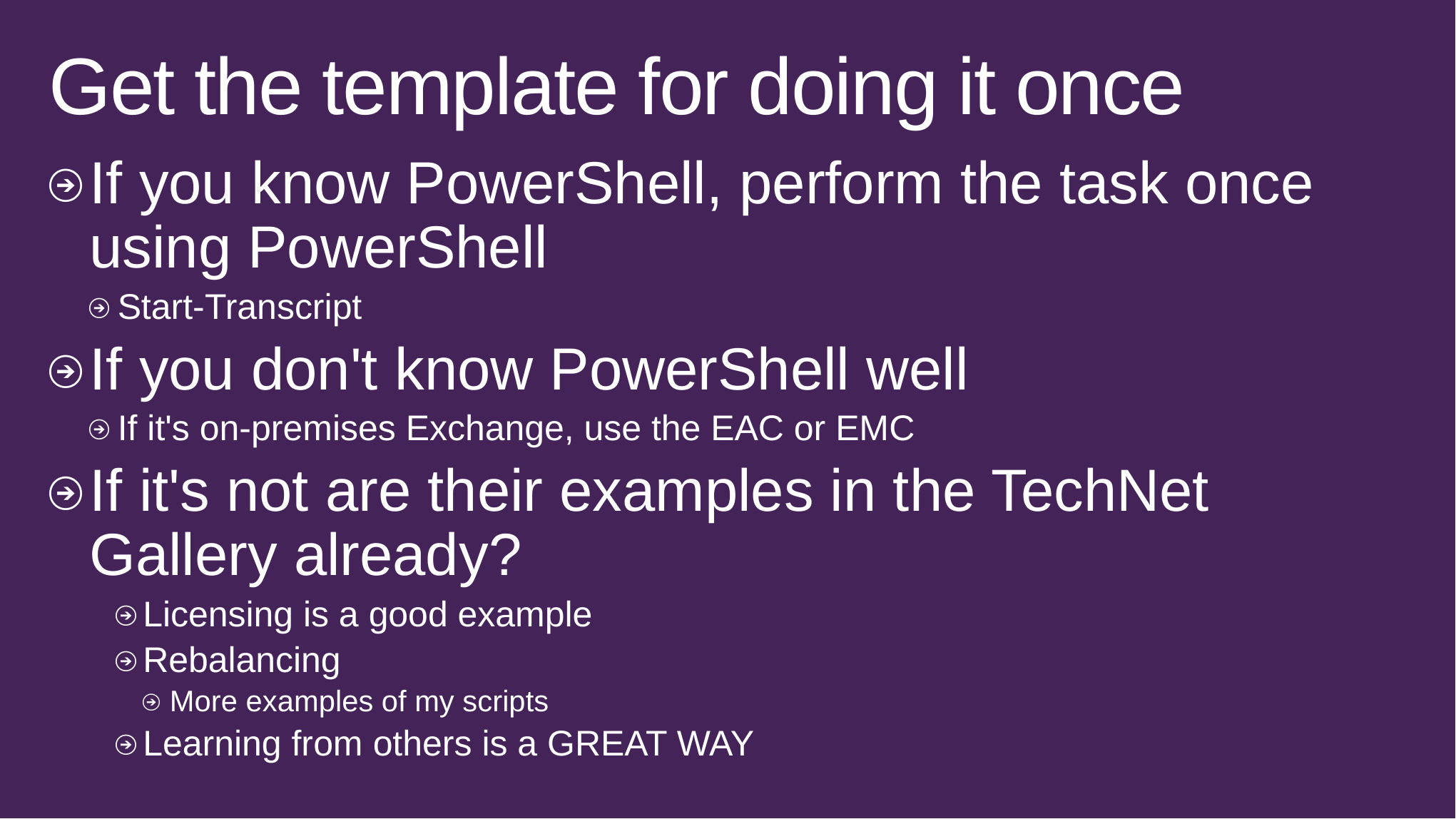

# Get the template for doing it once
If you know PowerShell, perform the task once using PowerShell
Start-Transcript
If you don't know PowerShell well
If it's on-premises Exchange, use the EAC or EMC
If it's not are their examples in the TechNet Gallery already?
Licensing is a good example
Rebalancing
More examples of my scripts
Learning from others is a GREAT WAY